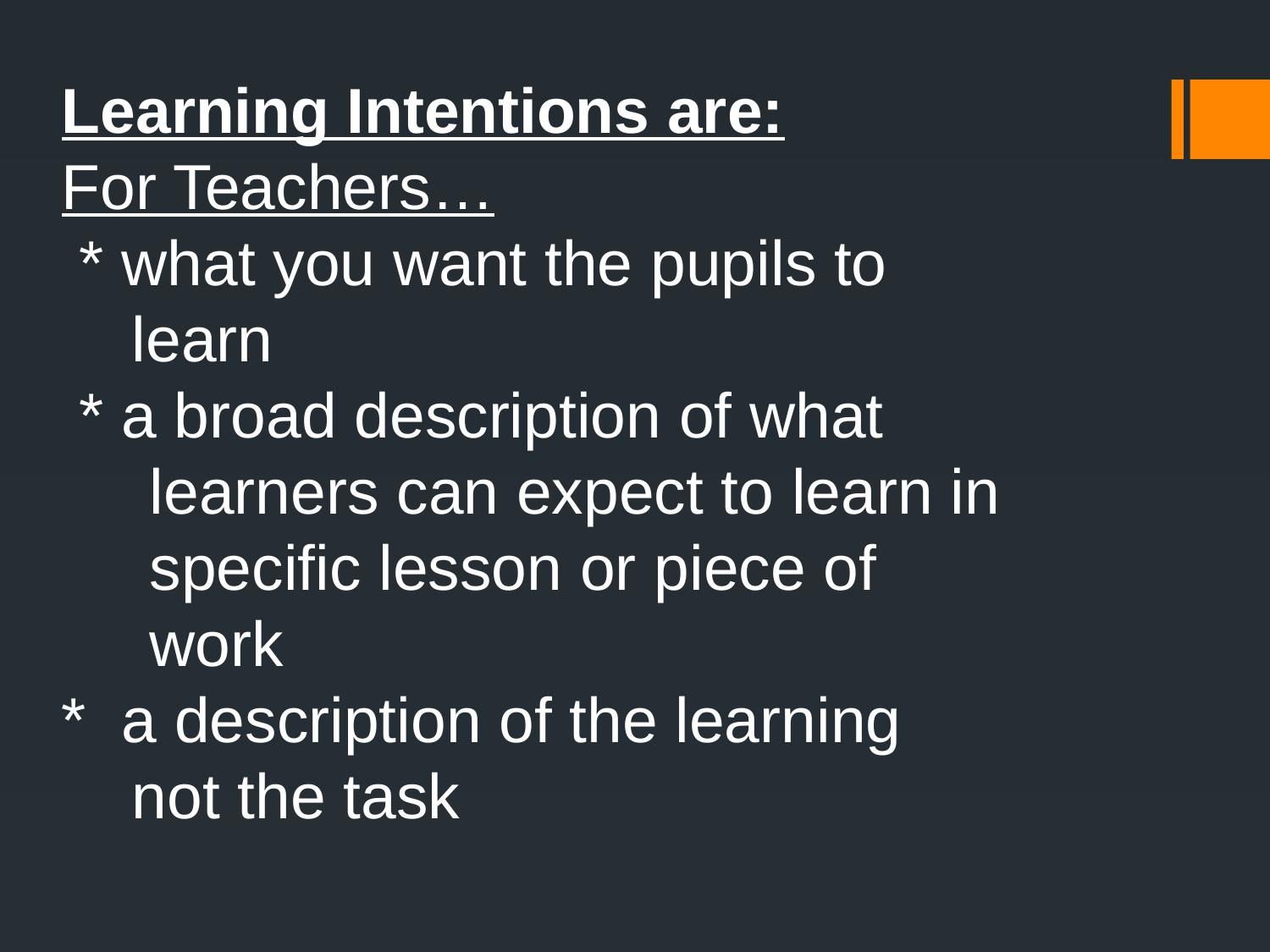

Learning Intentions are:
For Teachers…
 * what you want the pupils to
    learn
 * a broad description of what
     learners can expect to learn in
     specific lesson or piece of
     work
*  a description of the learning
    not the task